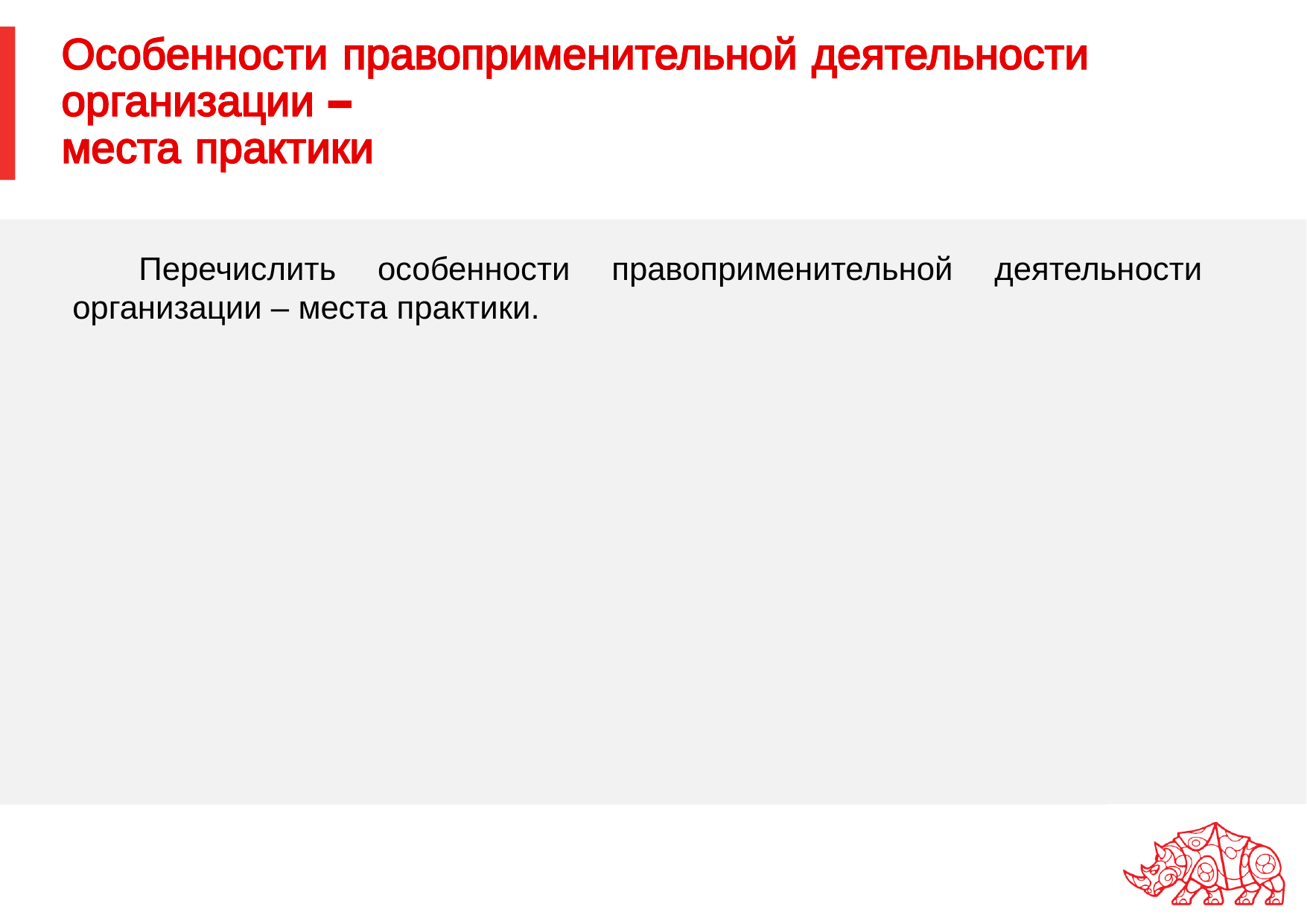

# Особенности правоприменительной деятельности организации – места практики
Перечислить особенности правоприменительной деятельности организации – места практики.